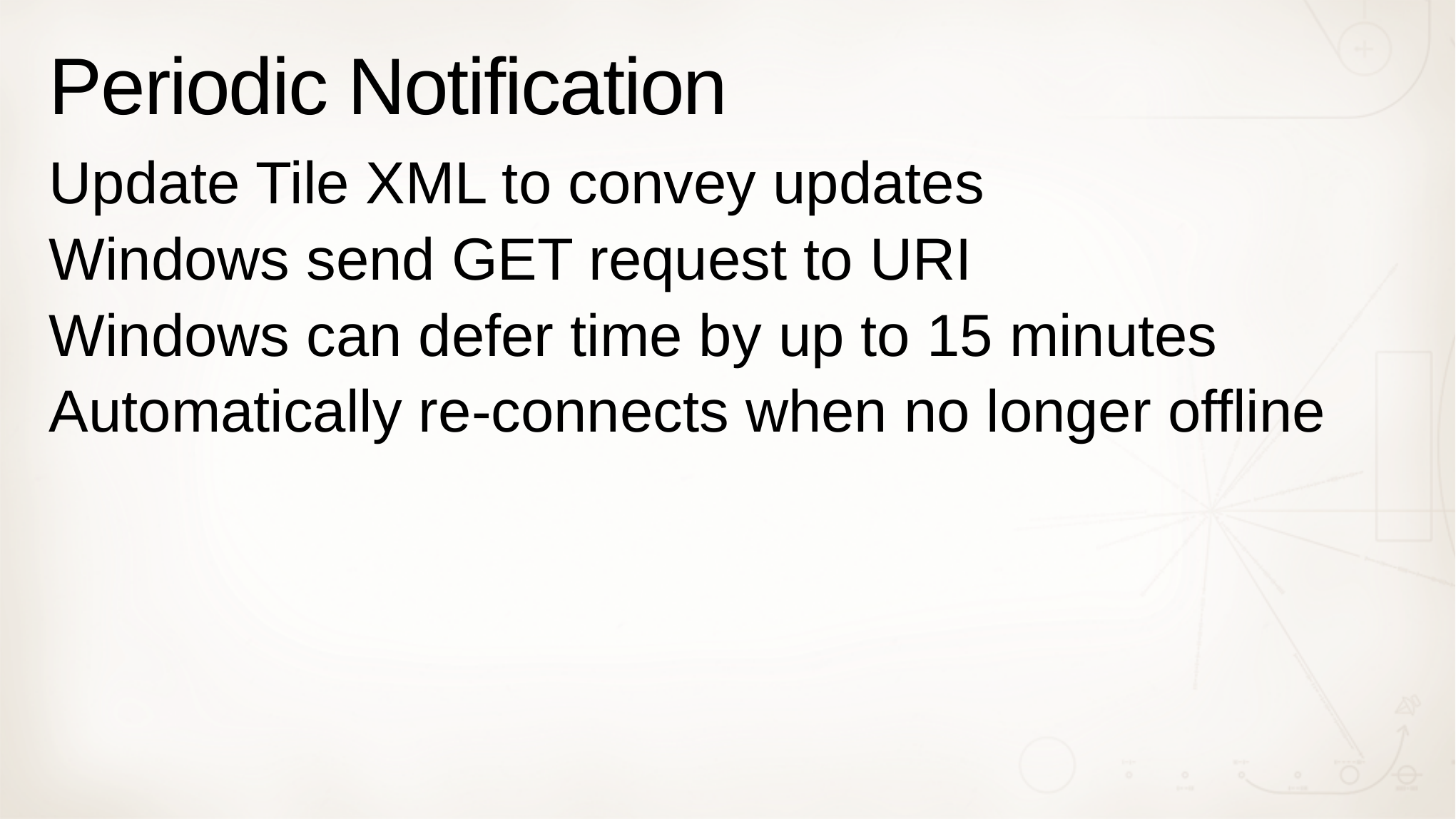

# Periodic Notification
Update Tile XML to convey updates
Windows send GET request to URI
Windows can defer time by up to 15 minutes
Automatically re-connects when no longer offline